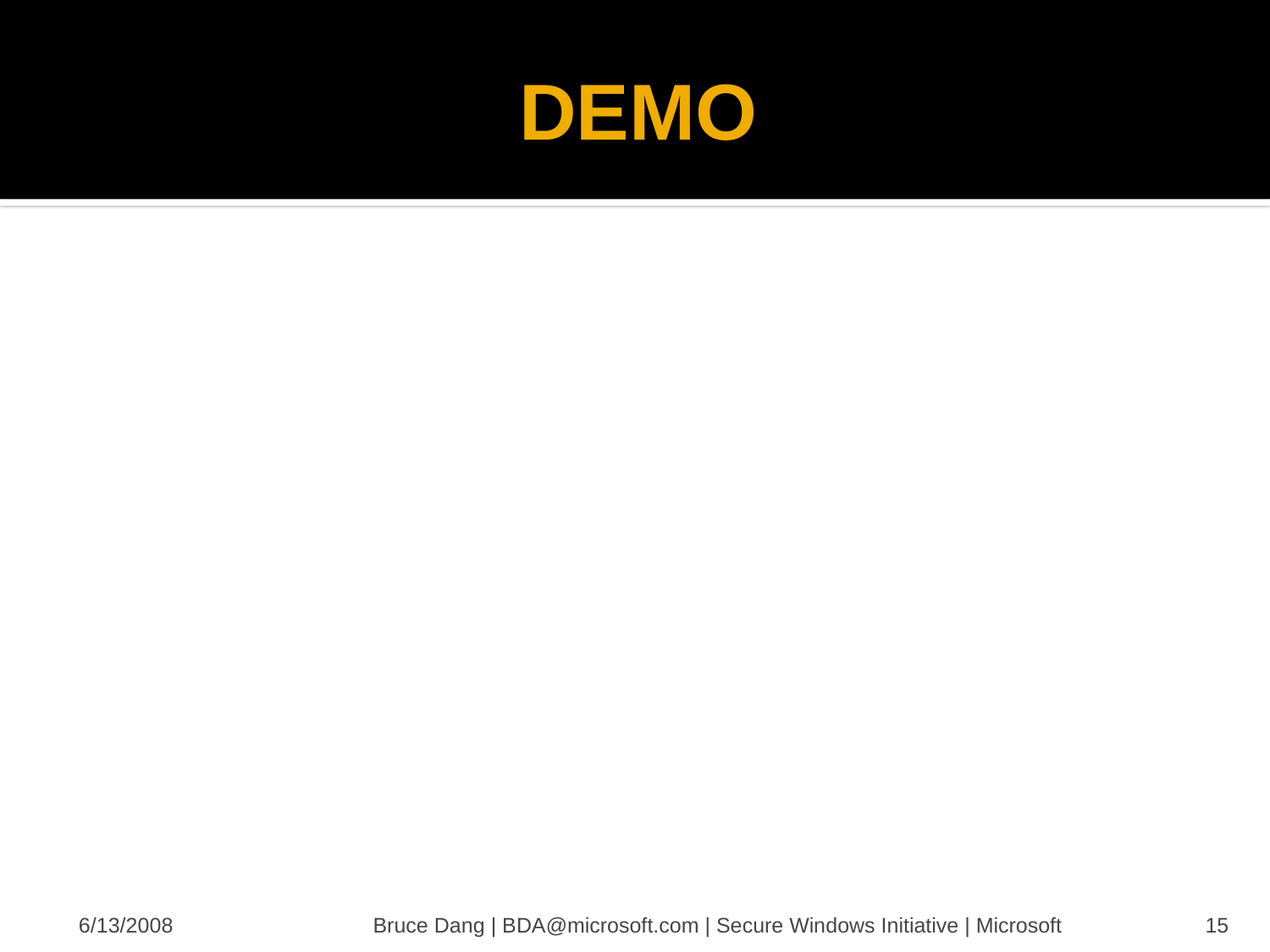

# DEMO

6/13/2008
Bruce Dang | BDA@microsoft.com | Secure Windows Initiative | Microsoft
15